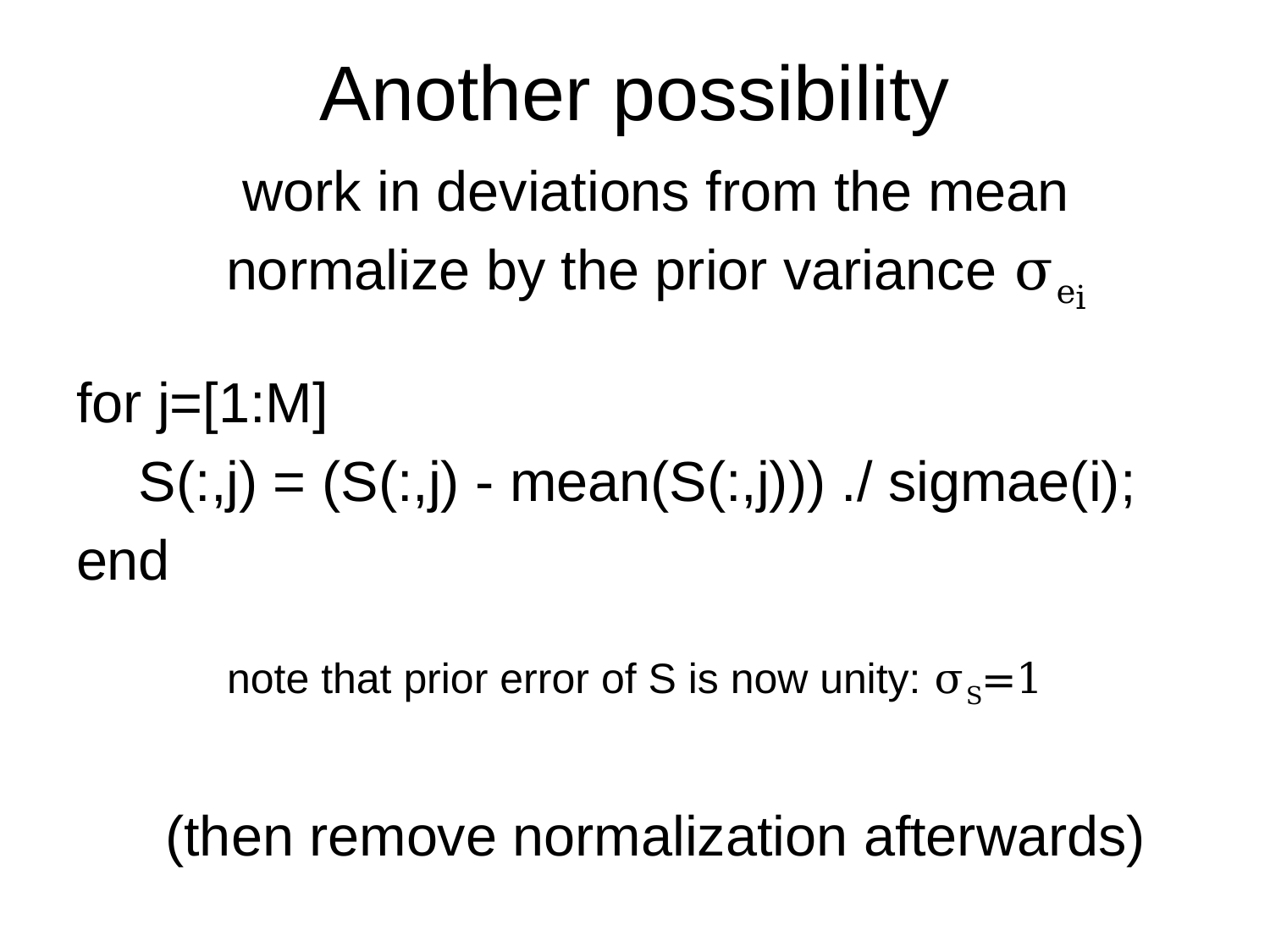

# Another possibility
work in deviations from the mean
normalize by the prior variance σei
for j=[1:M]
    S(:,j) = (S(:,j) - mean(S(:,j))) ./ sigmae(i);
end

note that prior error of S is now unity: σS=1
(then remove normalization afterwards)